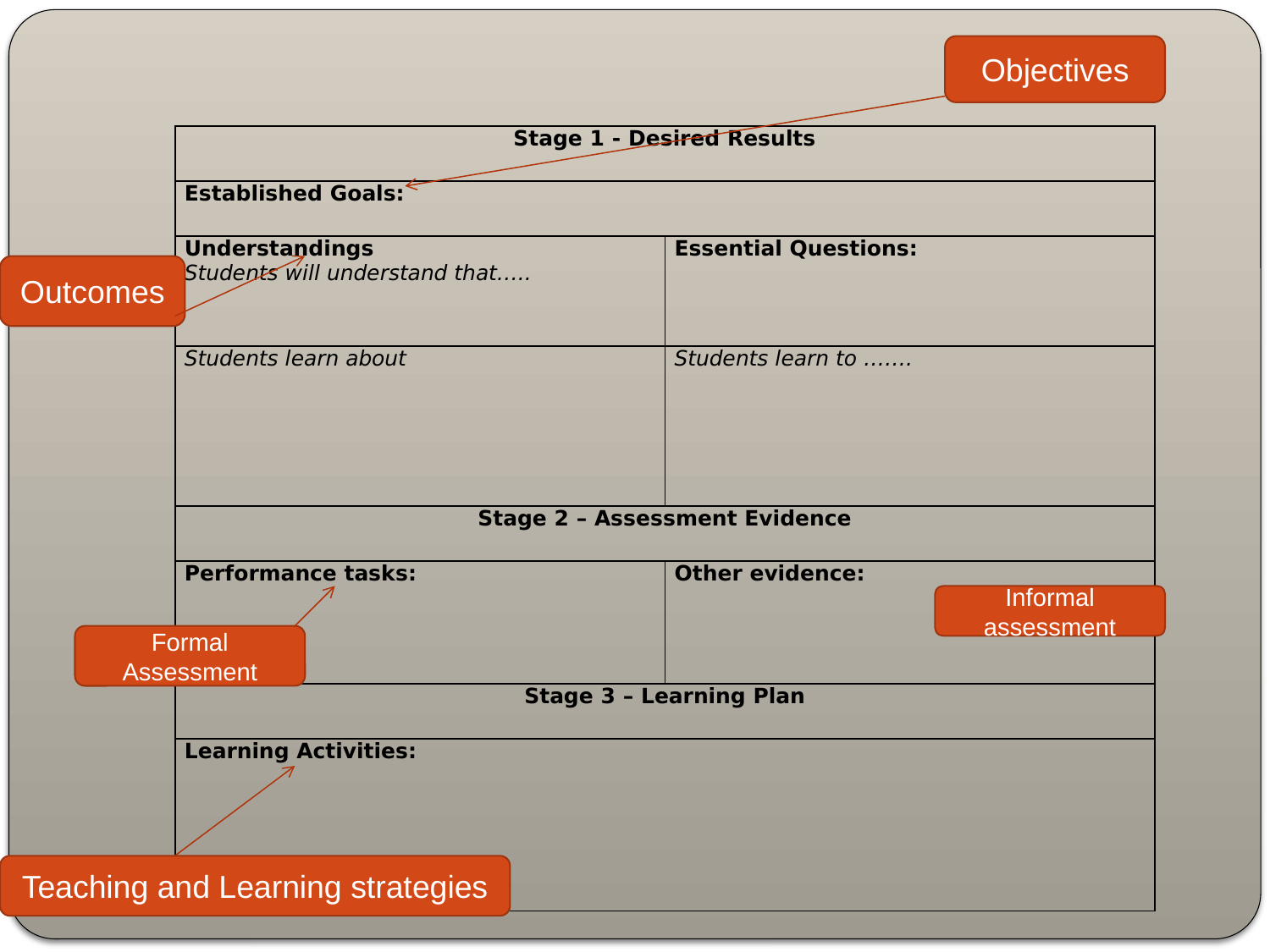

Objectives
| Stage 1 - Desired Results |  |
| --- | --- |
| Established Goals: |  |
| Understandings Students will understand that….. | Essential Questions: |
| Students learn about | Students learn to ……. |
| Stage 2 – Assessment Evidence |  |
| Performance tasks: | Other evidence: |
| Stage 3 – Learning Plan |  |
| Learning Activities: |  |
Outcomes
Informal assessment
Formal Assessment
Teaching and Learning strategies